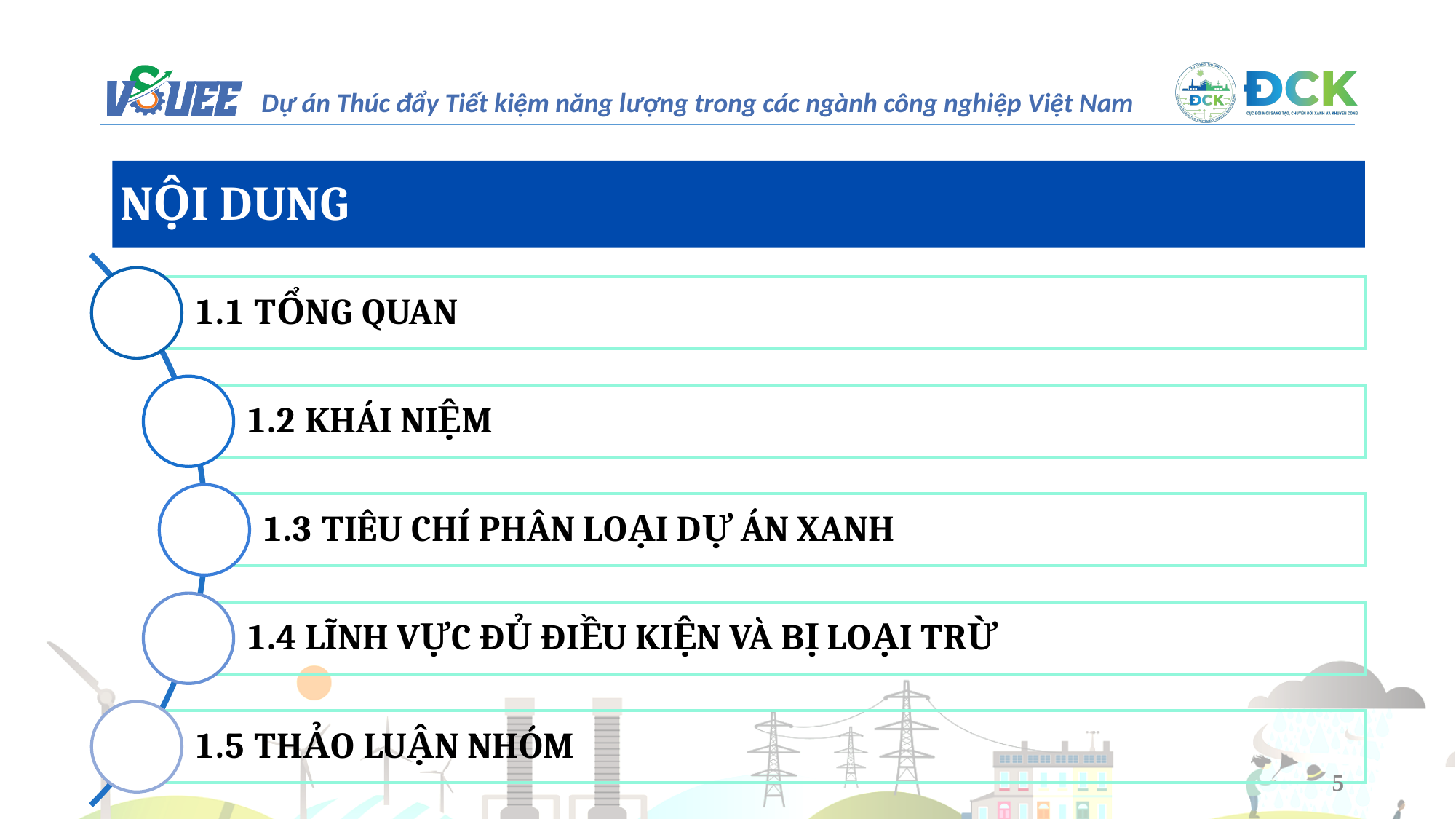

1.1 TỔNG QUAN

1.2 KHÁI NIỆM

1.3 TIÊU CHÍ PHÂN LOẠI DỰ ÁN XANH

1.4 LĨNH VỰC ĐỦ ĐIỀU KIỆN VÀ BỊ LOẠI TRỪ

1.5 THẢO LUẬN NHÓM
NỘI DUNG
5